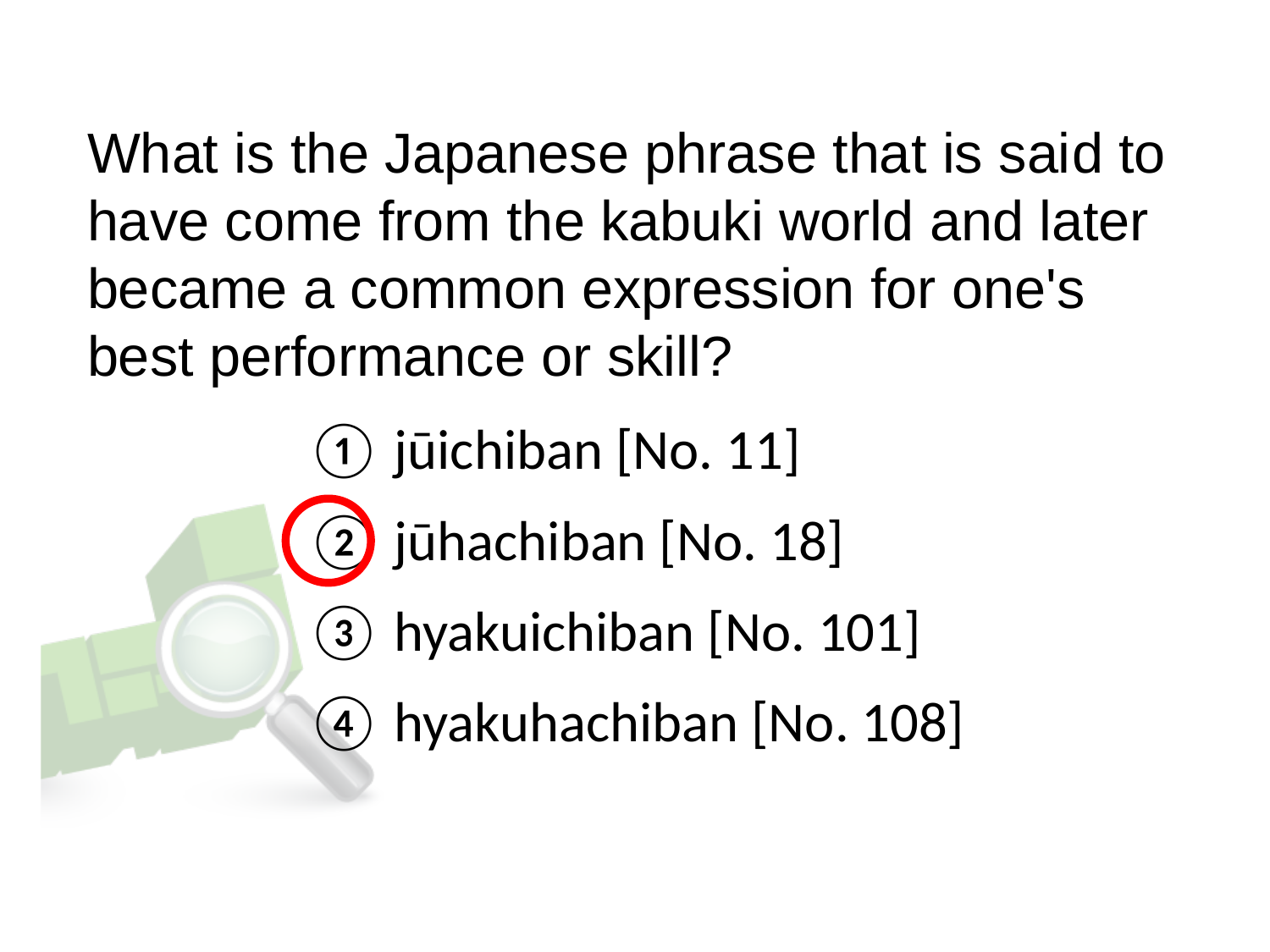

What is the Japanese phrase that is said to have come from the kabuki world and later became a common expression for one's best performance or skill?
① jūichiban [No. 11]
② jūhachiban [No. 18]
③ hyakuichiban [No. 101]
④ hyakuhachiban [No. 108]